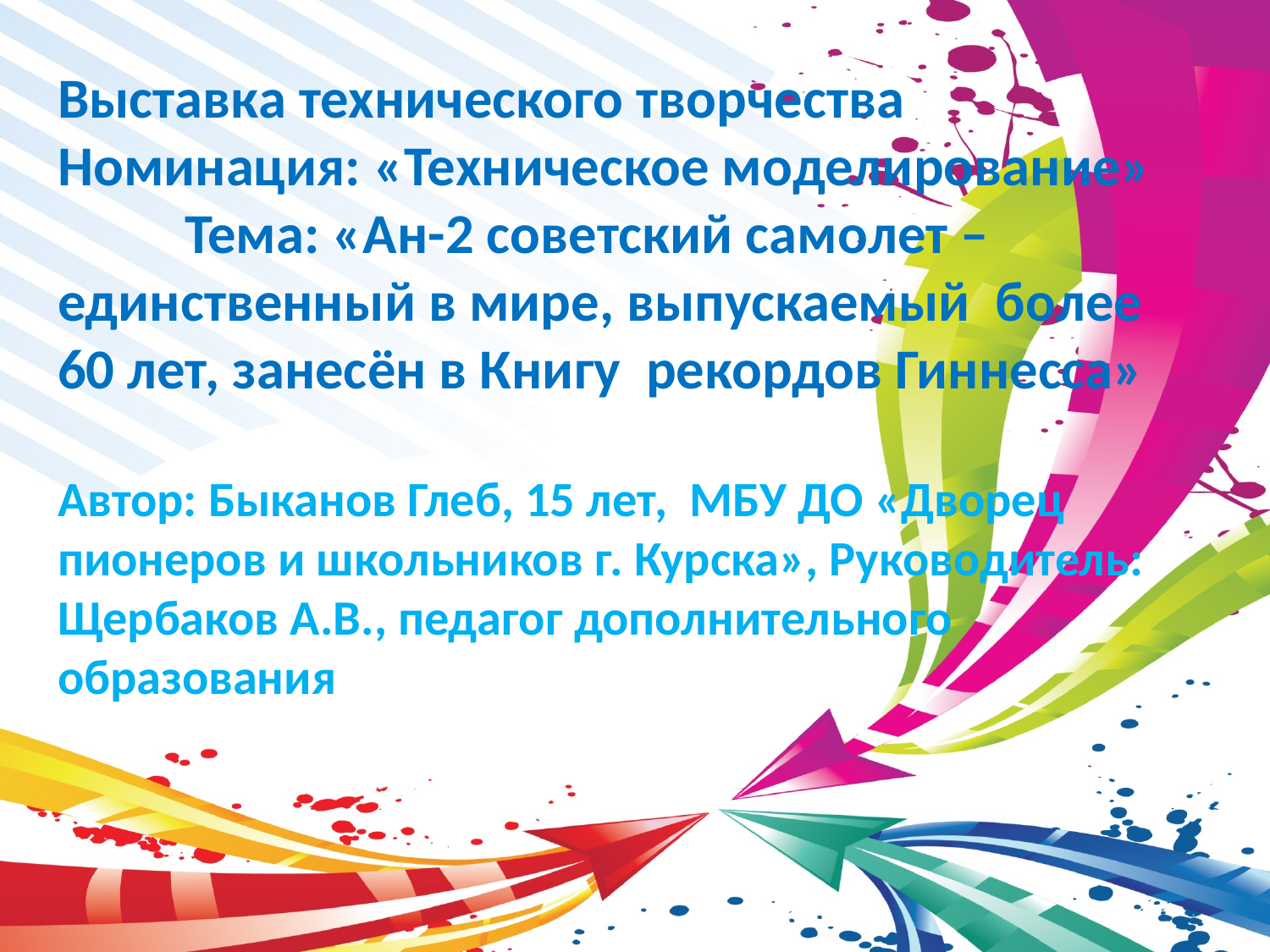

# Выставка технического творчества Номинация: «Техническое моделирование» Тема: «Ан-2 советский самолет – единственный в мире, выпускаемый  более 60 лет, занесён в Книгу  рекордов Гиннесса» Автор: Быканов Глеб, 15 лет,  МБУ ДО «Дворец пионеров и школьников г. Курска», Руководитель: Щербаков А.В., педагог дополнительного образования